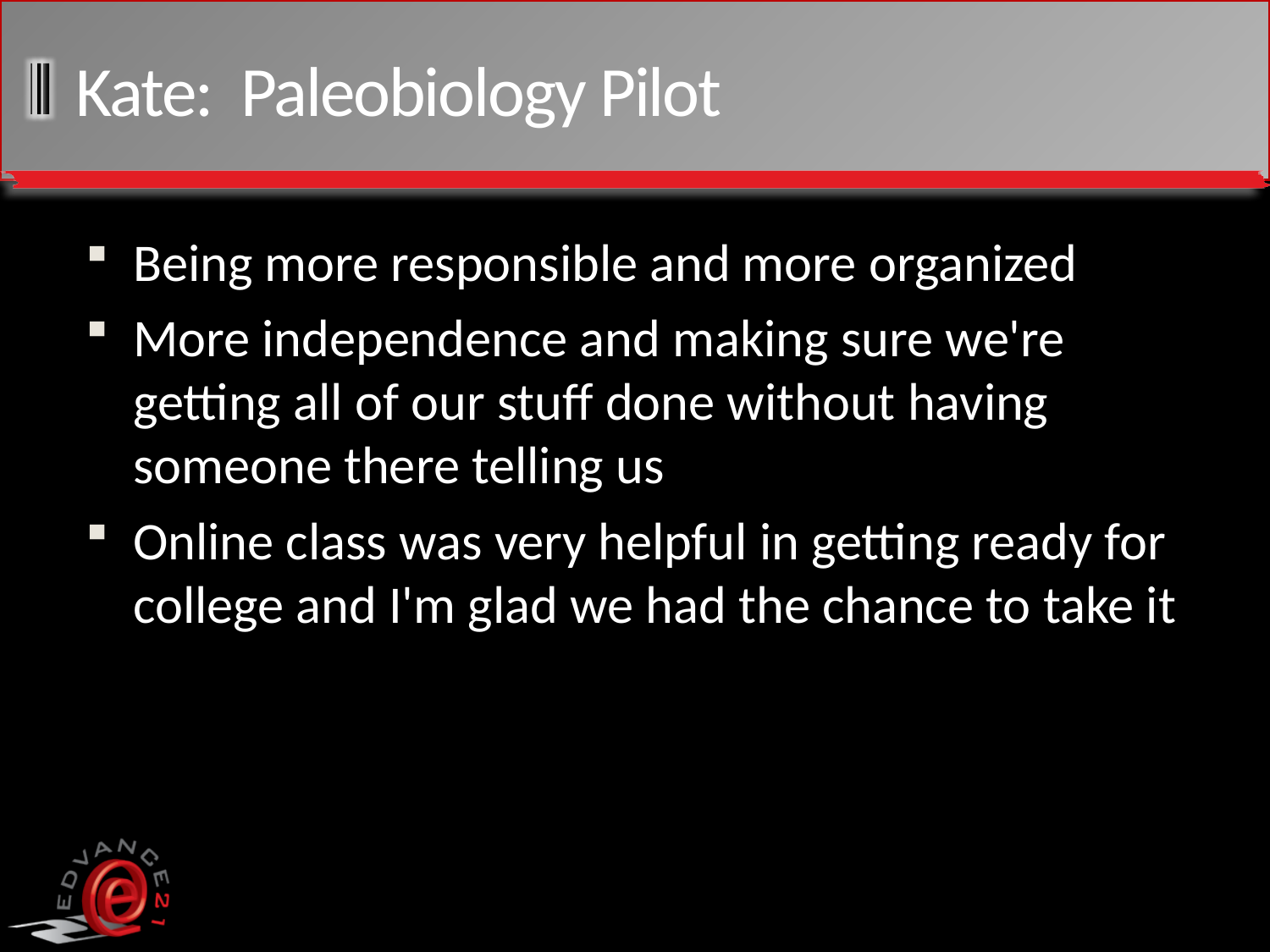

# Kate:  Paleobiology Pilot
Being more responsible and more organized
More independence and making sure we're getting all of our stuff done without having someone there telling us
Online class was very helpful in getting ready for college and I'm glad we had the chance to take it